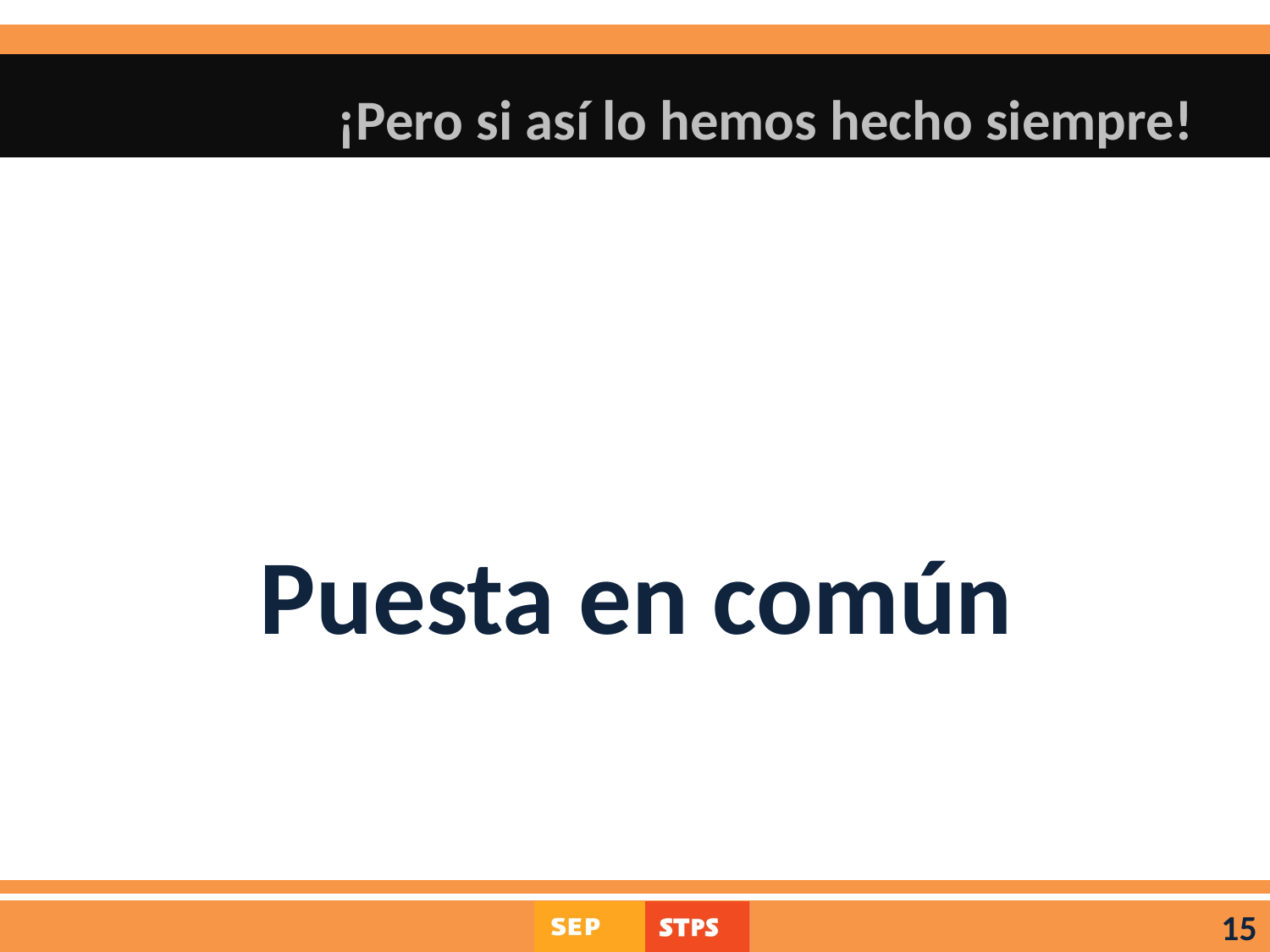

# ¡Pero si así lo hemos hecho siempre!
Puesta en común
15